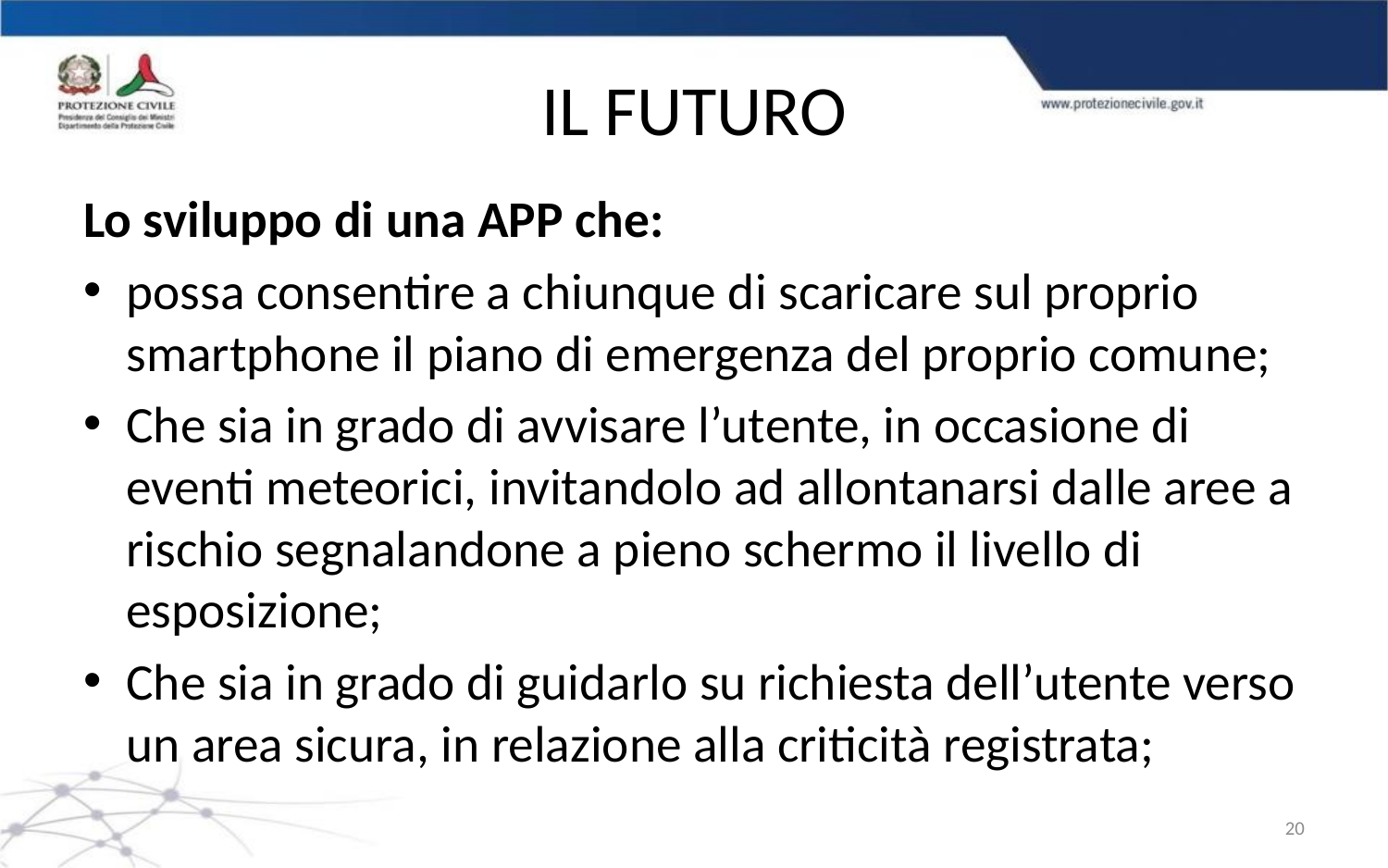

# IL FUTURO
Lo sviluppo di una APP che:
possa consentire a chiunque di scaricare sul proprio smartphone il piano di emergenza del proprio comune;
Che sia in grado di avvisare l’utente, in occasione di eventi meteorici, invitandolo ad allontanarsi dalle aree a rischio segnalandone a pieno schermo il livello di esposizione;
Che sia in grado di guidarlo su richiesta dell’utente verso un area sicura, in relazione alla criticità registrata;

20